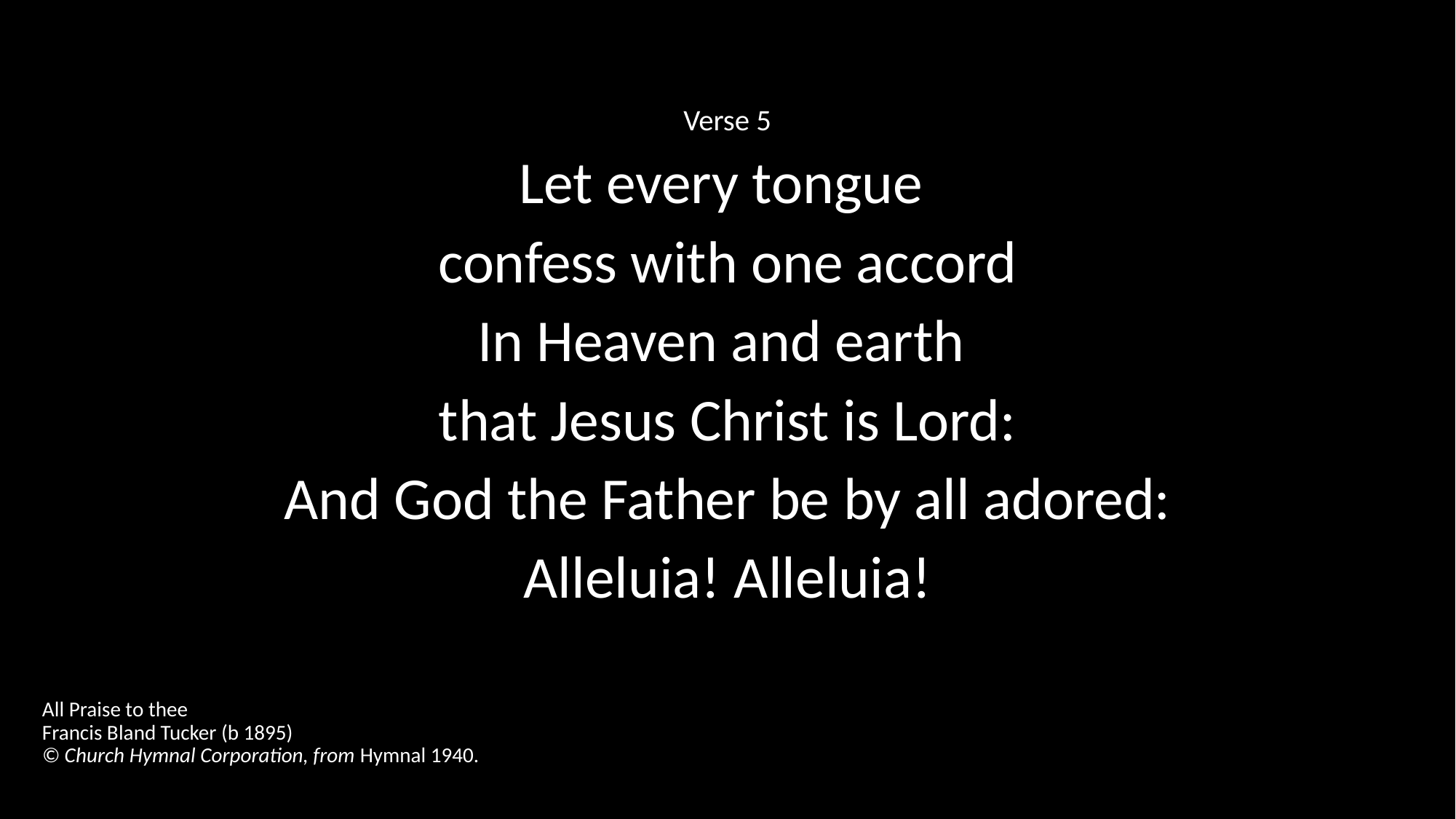

Verse 5
Let every tongue
confess with one accord
In Heaven and earth
that Jesus Christ is Lord:
And God the Father be by all adored:
Alleluia! Alleluia!
All Praise to thee
Francis Bland Tucker (b 1895)
© Church Hymnal Corporation, from Hymnal 1940.